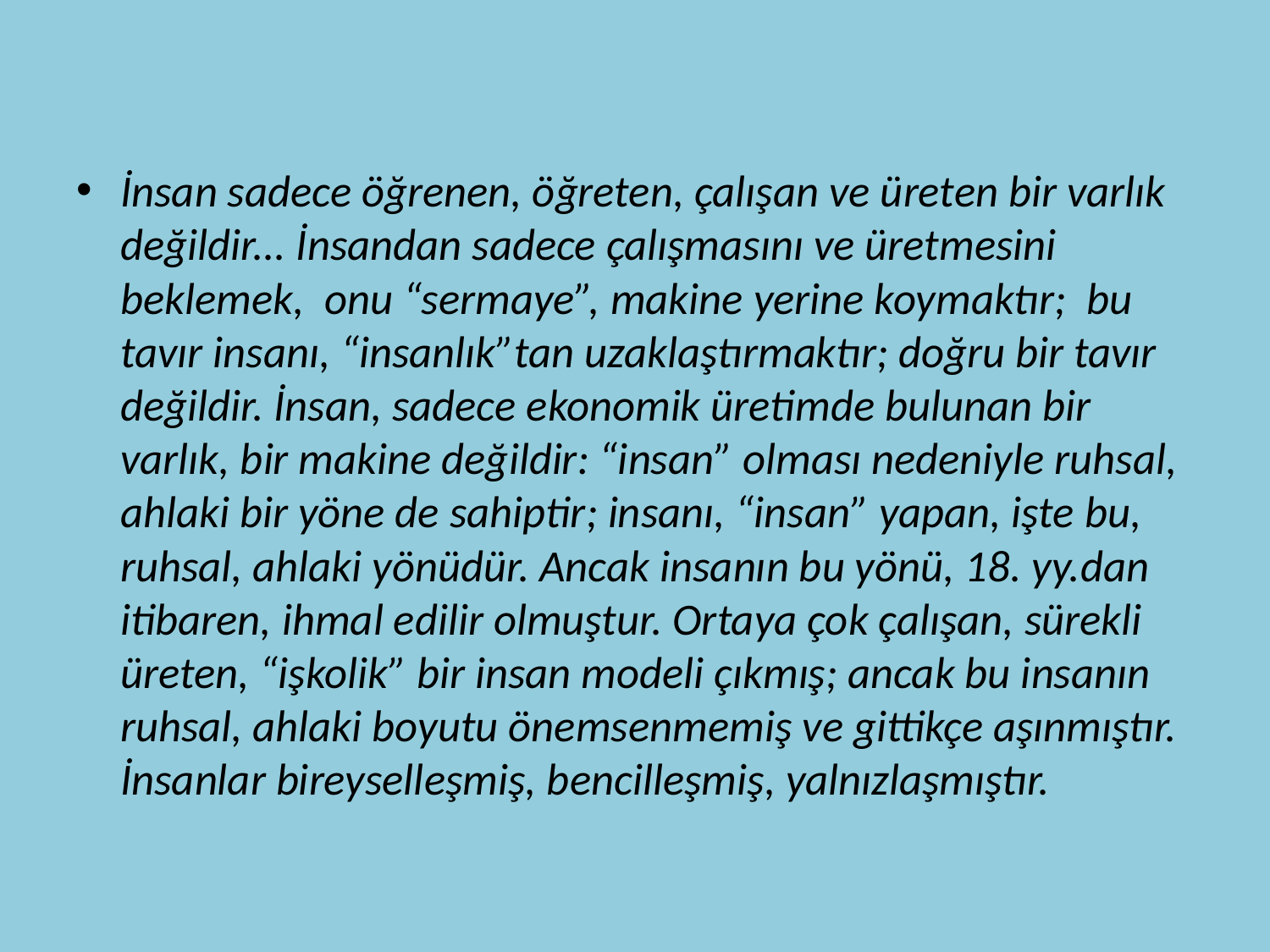

#
İnsan sadece öğrenen, öğreten, çalışan ve üreten bir varlık değildir... İnsandan sadece çalışmasını ve üretmesini beklemek,  onu “sermaye”, makine yerine koymaktır;  bu tavır insanı, “insanlık”tan uzaklaştırmaktır; doğru bir tavır değildir. İnsan, sadece ekonomik üretimde bulunan bir varlık, bir makine değildir: “insan” olması nedeniyle ruhsal, ahlaki bir yöne de sahiptir; insanı, “insan” yapan, işte bu,  ruhsal, ahlaki yönüdür. Ancak insanın bu yönü, 18. yy.dan itibaren, ihmal edilir olmuştur. Ortaya çok çalışan, sürekli üreten, “işkolik” bir insan modeli çıkmış; ancak bu insanın ruhsal, ahlaki boyutu önemsenmemiş ve gittikçe aşınmıştır. İnsanlar bireyselleşmiş, bencilleşmiş, yalnızlaşmıştır.